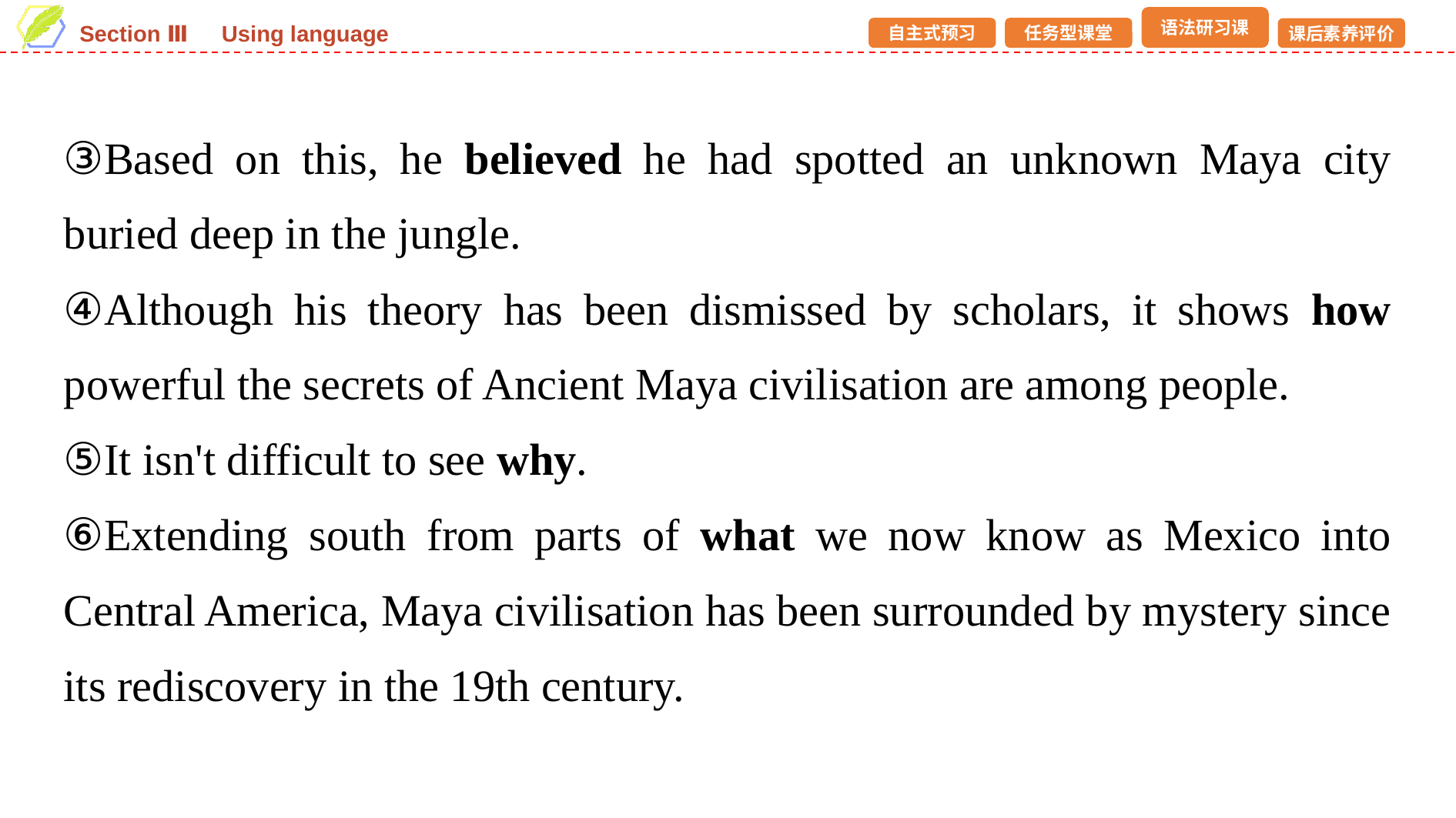

③Based on this, he believed he had spotted an unknown Maya city buried deep in the jungle.
④Although his theory has been dismissed by scholars, it shows how powerful the secrets of Ancient Maya civilisation are among people.
⑤It isn't difficult to see why.
⑥Extending south from parts of what we now know as Mexico into Central America, Maya civilisation has been surrounded by mystery since its rediscovery in the 19th century.